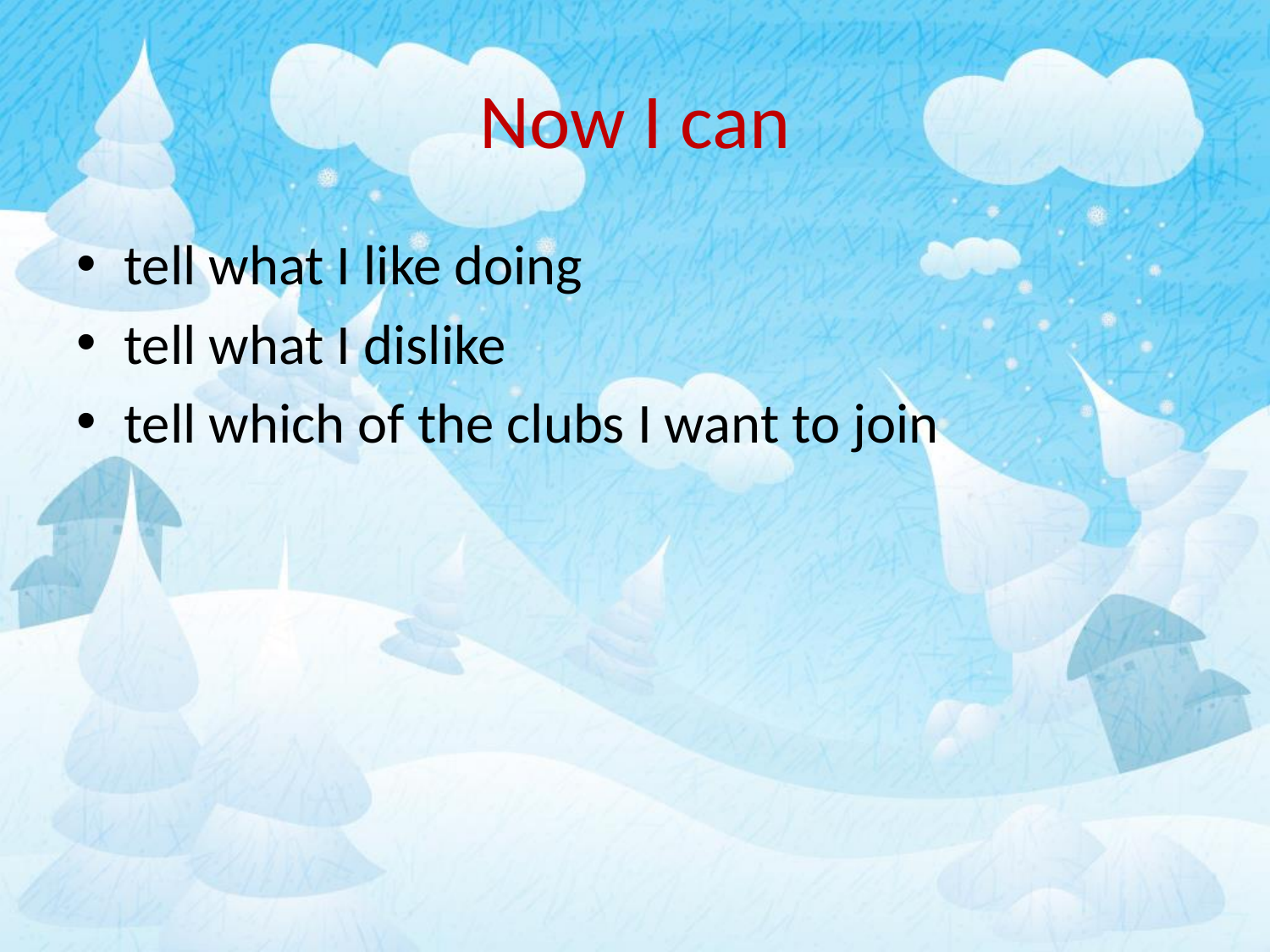

# Now I can
tell what I like doing
tell what I dislike
tell which of the clubs I want to join